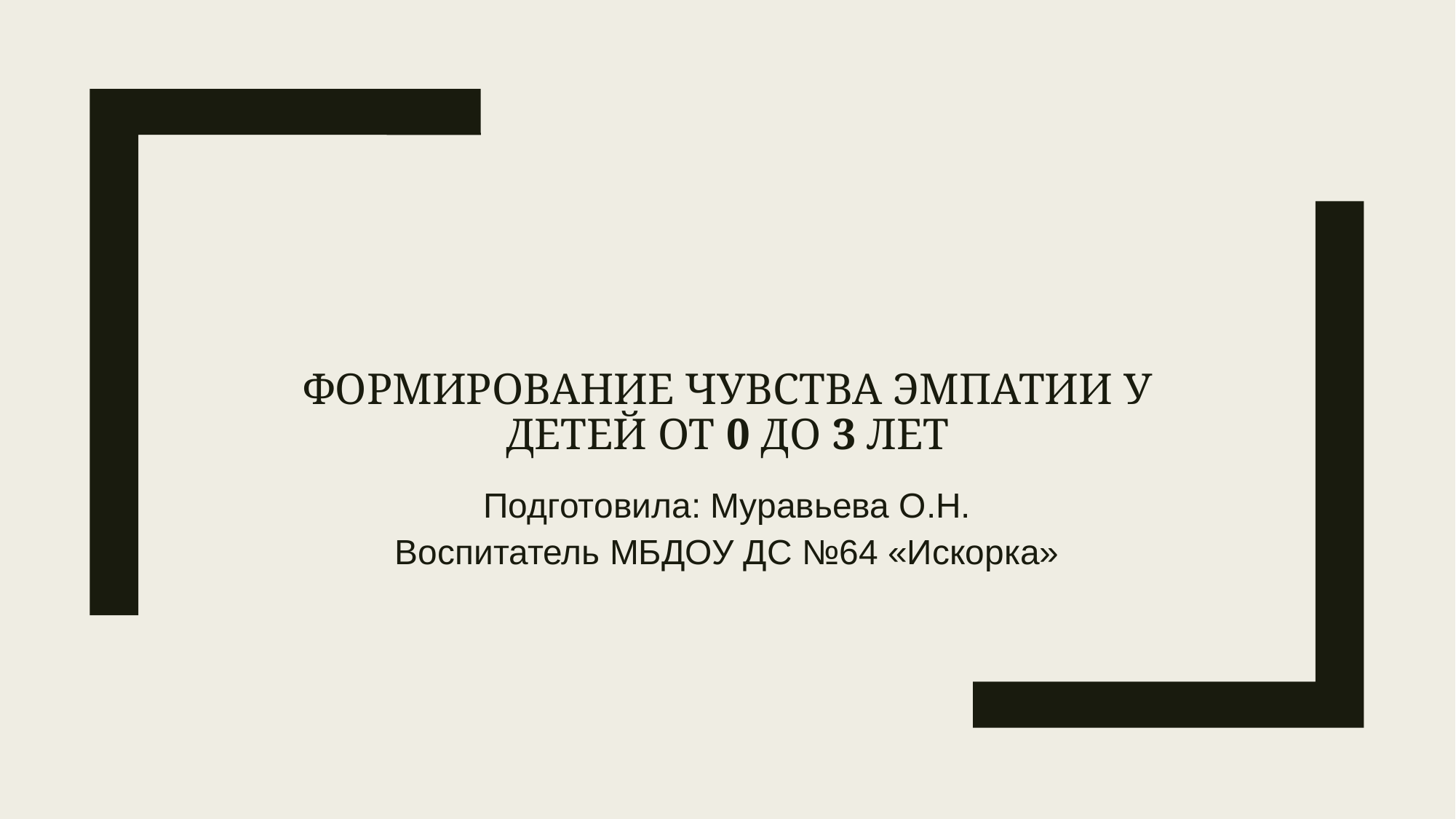

# Формирование чувства эмпатии у детей от 0 до 3 лет
Подготовила: Муравьева О.Н.
Воспитатель МБДОУ ДС №64 «Искорка»